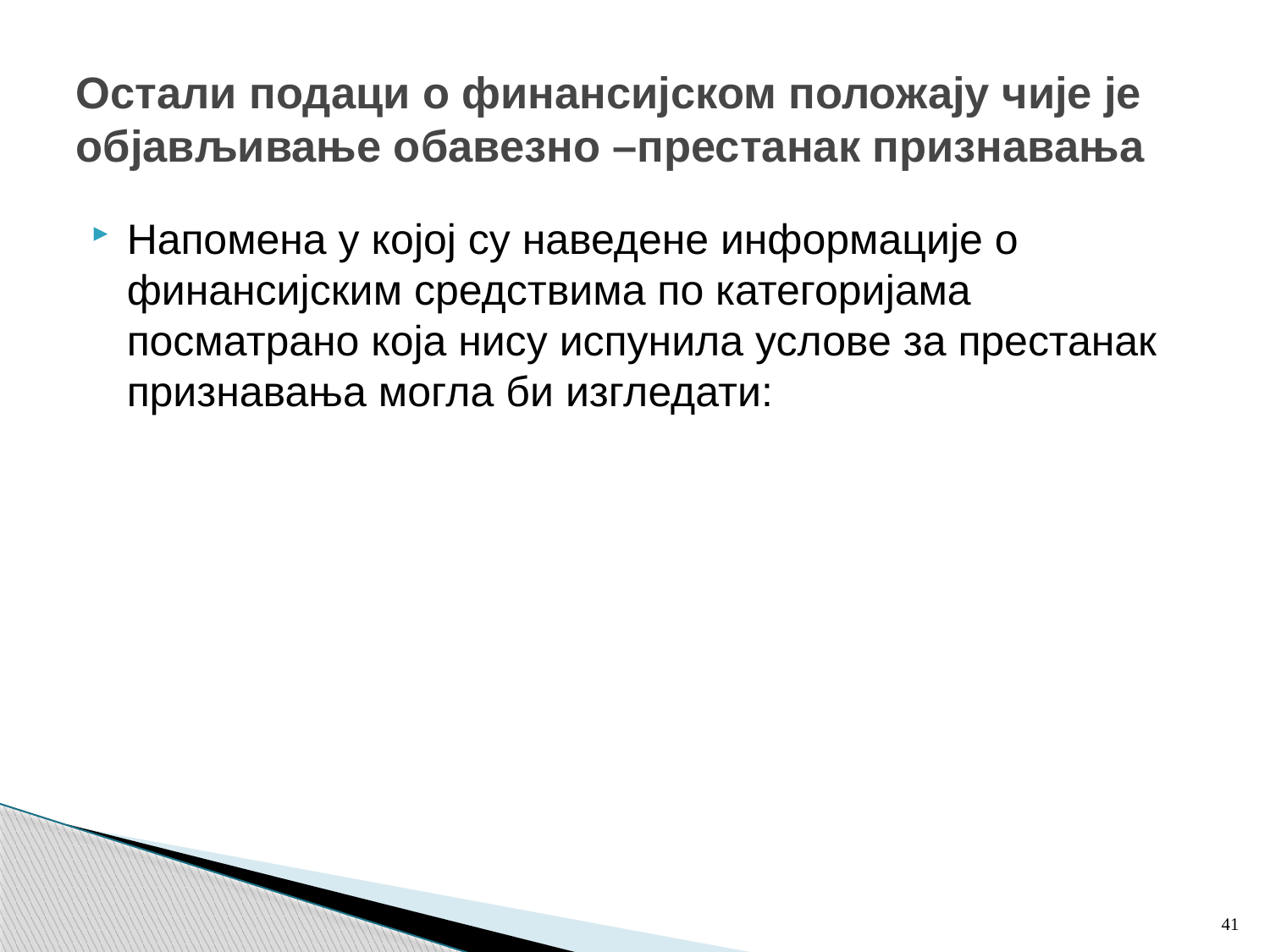

# Остали подаци о финансијском положају чије је објављивање обавезно –престанак признавања
Напомена у коjој су наведене информације о финансијским средствима по категоријама посматрано која нису испунила услове за престанак признавања могла би изгледати:
41